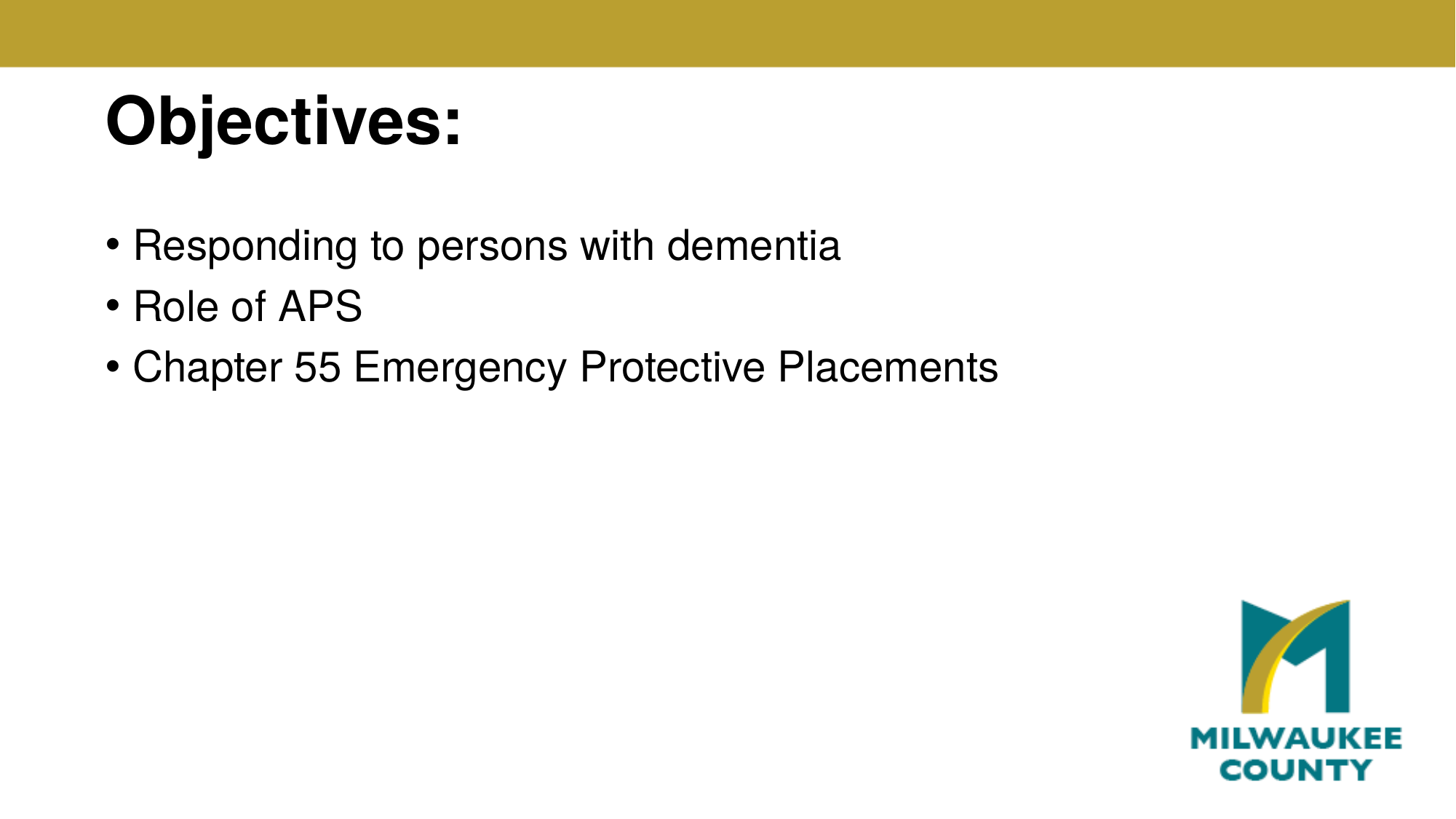

# Objectives:
Responding to persons with dementia
Role of APS
Chapter 55 Emergency Protective Placements